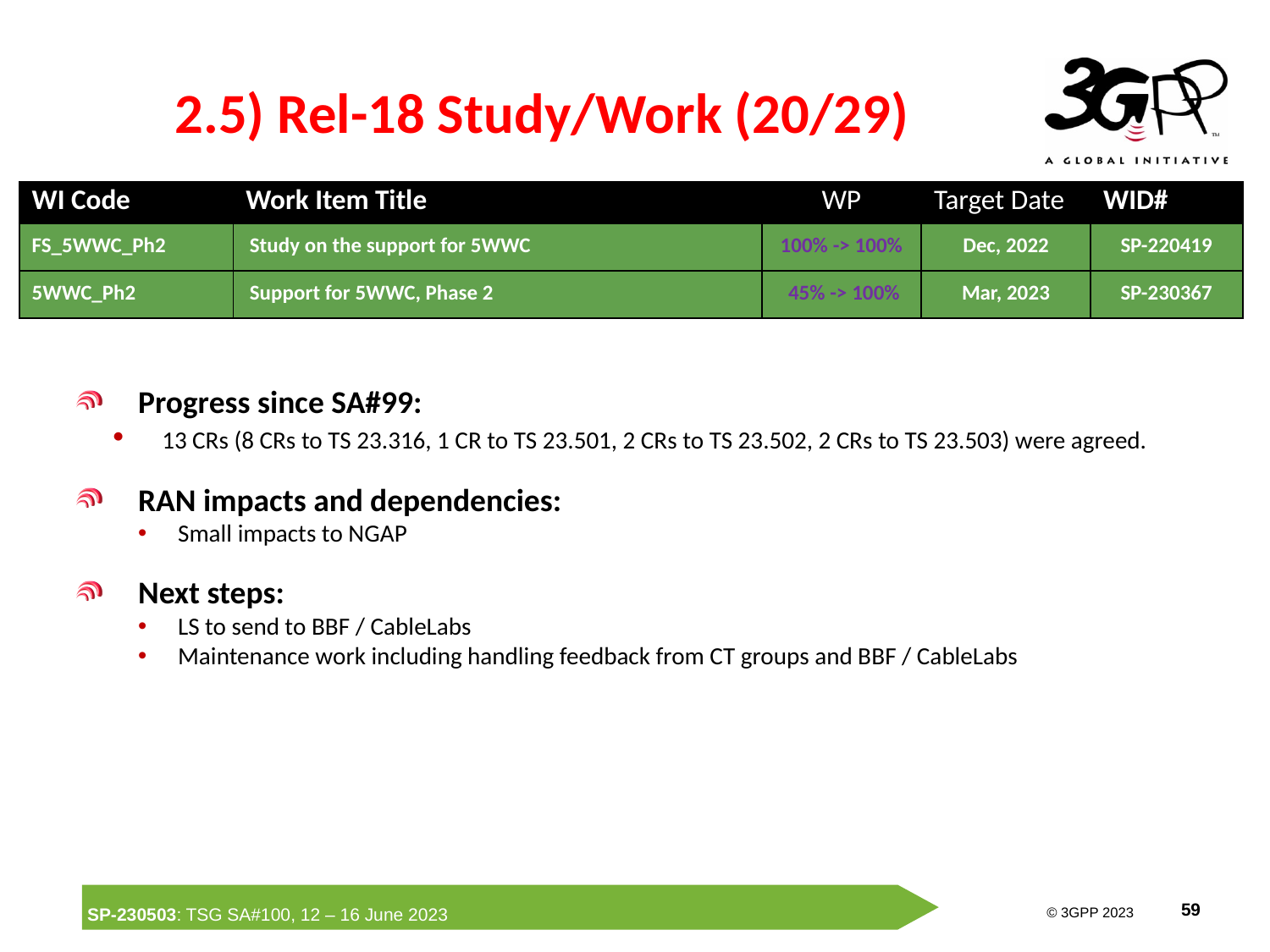

# 2.5) Rel-18 Study/Work (20/29)
| WI Code | Work Item Title | WP | Target Date | WID# |
| --- | --- | --- | --- | --- |
| FS\_5WWC\_Ph2 | Study on the support for 5WWC | 100% -> 100% | Dec, 2022 | SP-220419 |
| 5WWC\_Ph2 | Support for 5WWC, Phase 2 | 45% -> 100% | Mar, 2023 | SP-230367 |
Progress since SA#99:
13 CRs (8 CRs to TS 23.316, 1 CR to TS 23.501, 2 CRs to TS 23.502, 2 CRs to TS 23.503) were agreed.

RAN impacts and dependencies:
Small impacts to NGAP

Next steps:
LS to send to BBF / CableLabs
Maintenance work including handling feedback from CT groups and BBF / CableLabs